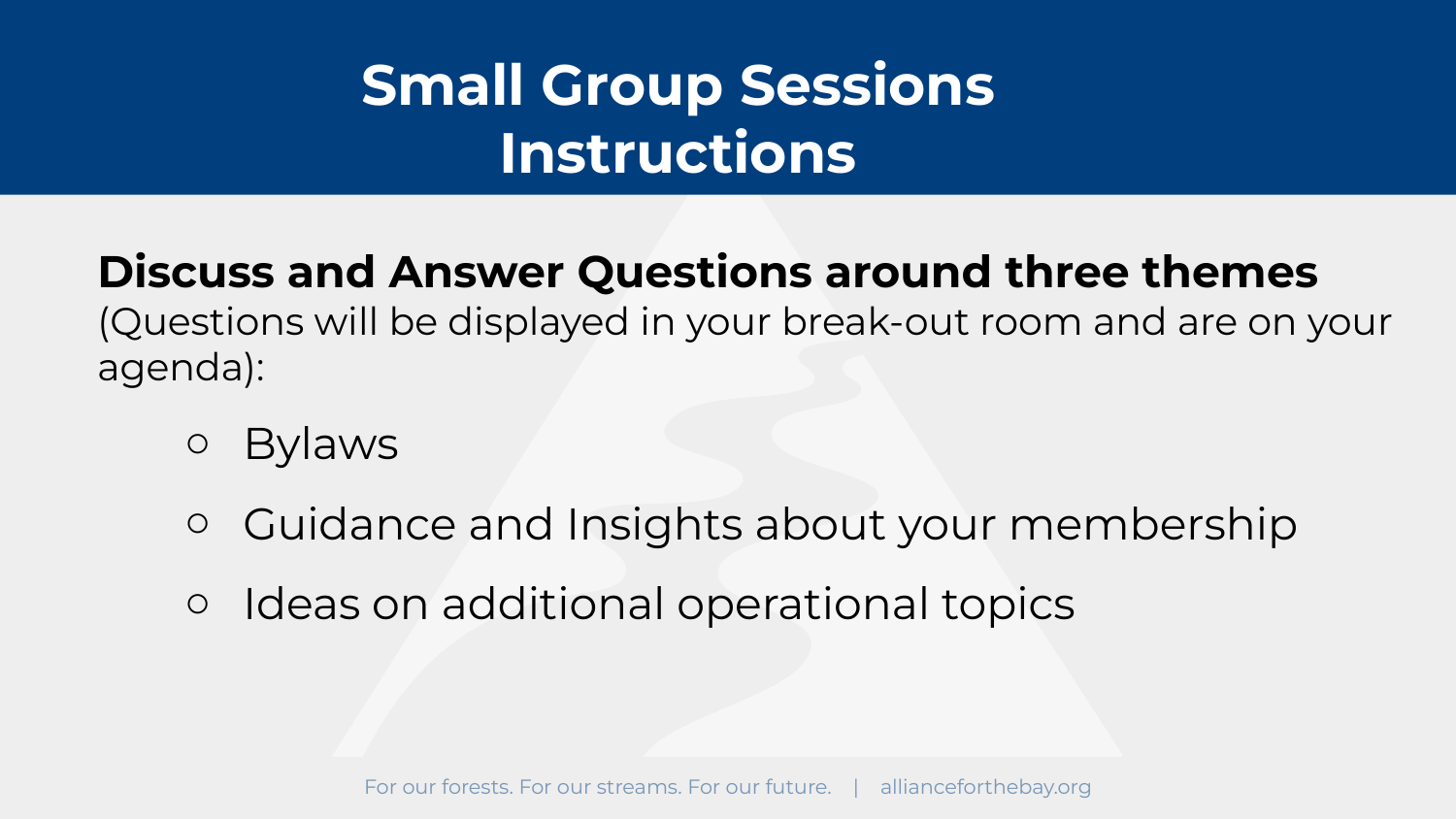

Small Group Sessions
Instructions

Discuss and Answer Questions around three themes (Questions will be displayed in your break-out room and are on your agenda):
Bylaws
Guidance and Insights about your membership
Ideas on additional operational topics